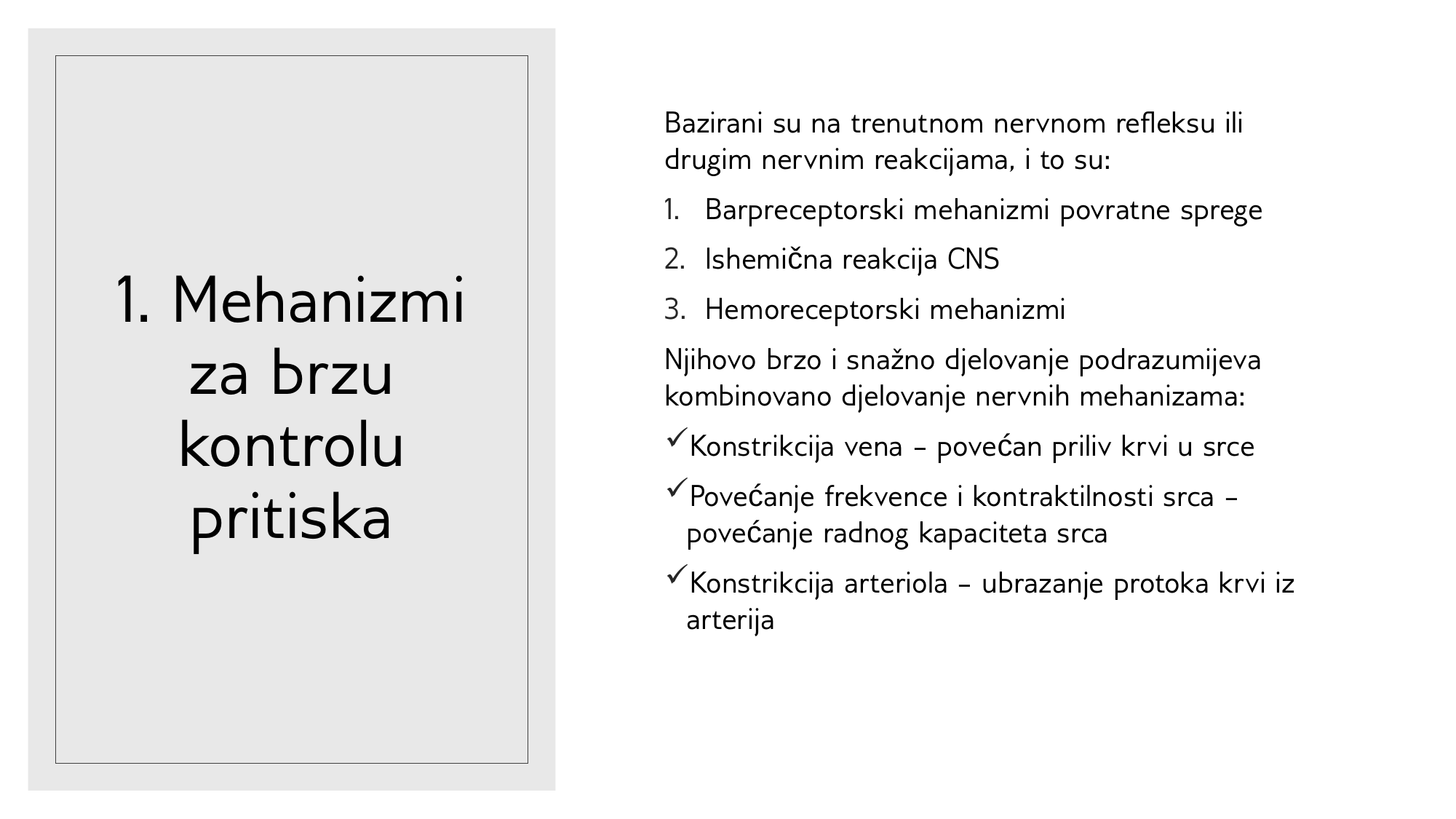

Bazirani su na trenutnom nervnom refleksu ili drugim nervnim reakcijama, i to su:
Barpreceptorski mehanizmi povratne sprege
Ishemična reakcija CNS
Hemoreceptorski mehanizmi
Njihovo brzo i snažno djelovanje podrazumijeva kombinovano djelovanje nervnih mehanizama:
Konstrikcija vena – povećan priliv krvi u srce
Povećanje frekvence i kontraktilnosti srca – povećanje radnog kapaciteta srca
Konstrikcija arteriola – ubrazanje protoka krvi iz arterija

# 1. Mehanizmi za brzu kontrolu pritiska